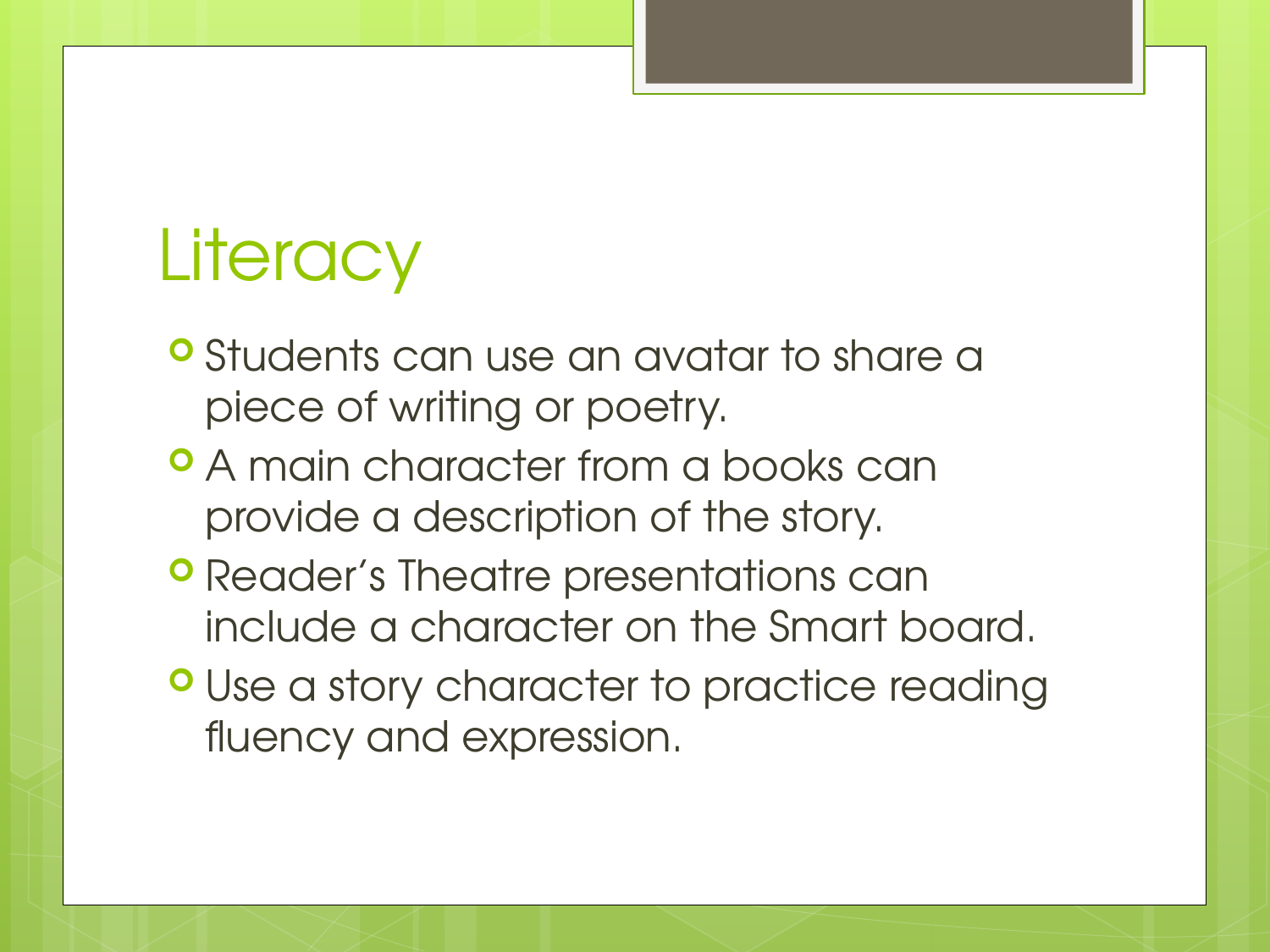

# Literacy
Students can use an avatar to share a piece of writing or poetry.
A main character from a books can provide a description of the story.
Reader’s Theatre presentations can include a character on the Smart board.
Use a story character to practice reading fluency and expression.